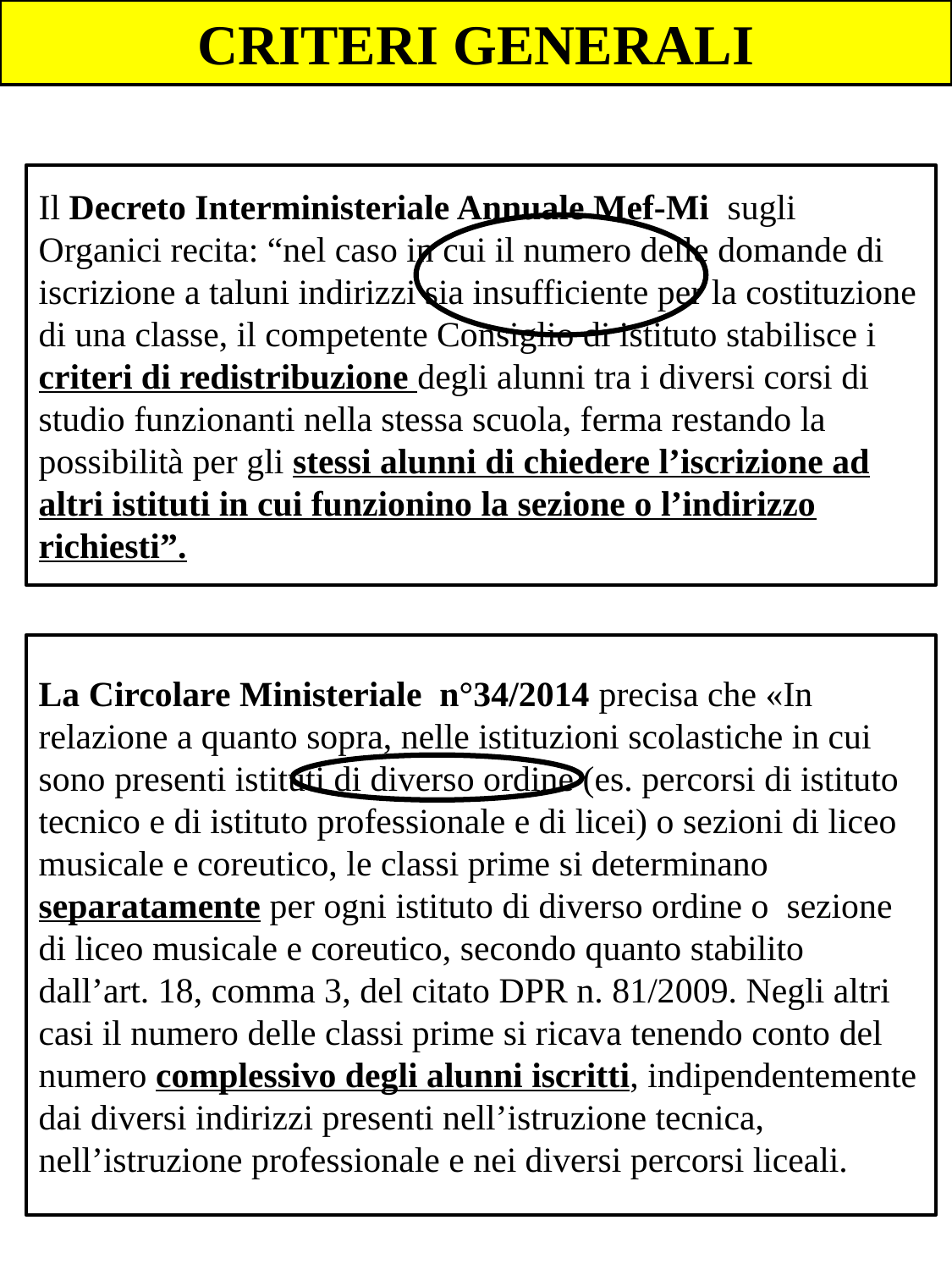

CRITERI GENERALI
Il Decreto Interministeriale Annuale Mef-Mi  sugli Organici recita: “nel caso in cui il numero delle domande di iscrizione a taluni indirizzi sia insufficiente per la costituzione di una classe, il competente Consiglio di istituto stabilisce i criteri di redistribuzione degli alunni tra i diversi corsi di studio funzionanti nella stessa scuola, ferma restando la possibilità per gli stessi alunni di chiedere l’iscrizione ad altri istituti in cui funzionino la sezione o l’indirizzo richiesti”.

La Circolare Ministeriale  n°34/2014 precisa che «In relazione a quanto sopra, nelle istituzioni scolastiche in cui sono presenti istituti di diverso ordine (es. percorsi di istituto tecnico e di istituto professionale e di licei) o sezioni di liceo musicale e coreutico, le classi prime si determinano separatamente per ogni istituto di diverso ordine o  sezione di liceo musicale e coreutico, secondo quanto stabilito dall’art. 18, comma 3, del citato DPR n. 81/2009. Negli altri casi il numero delle classi prime si ricava tenendo conto del numero complessivo degli alunni iscritti, indipendentemente dai diversi indirizzi presenti nell’istruzione tecnica, nell’istruzione professionale e nei diversi percorsi liceali.